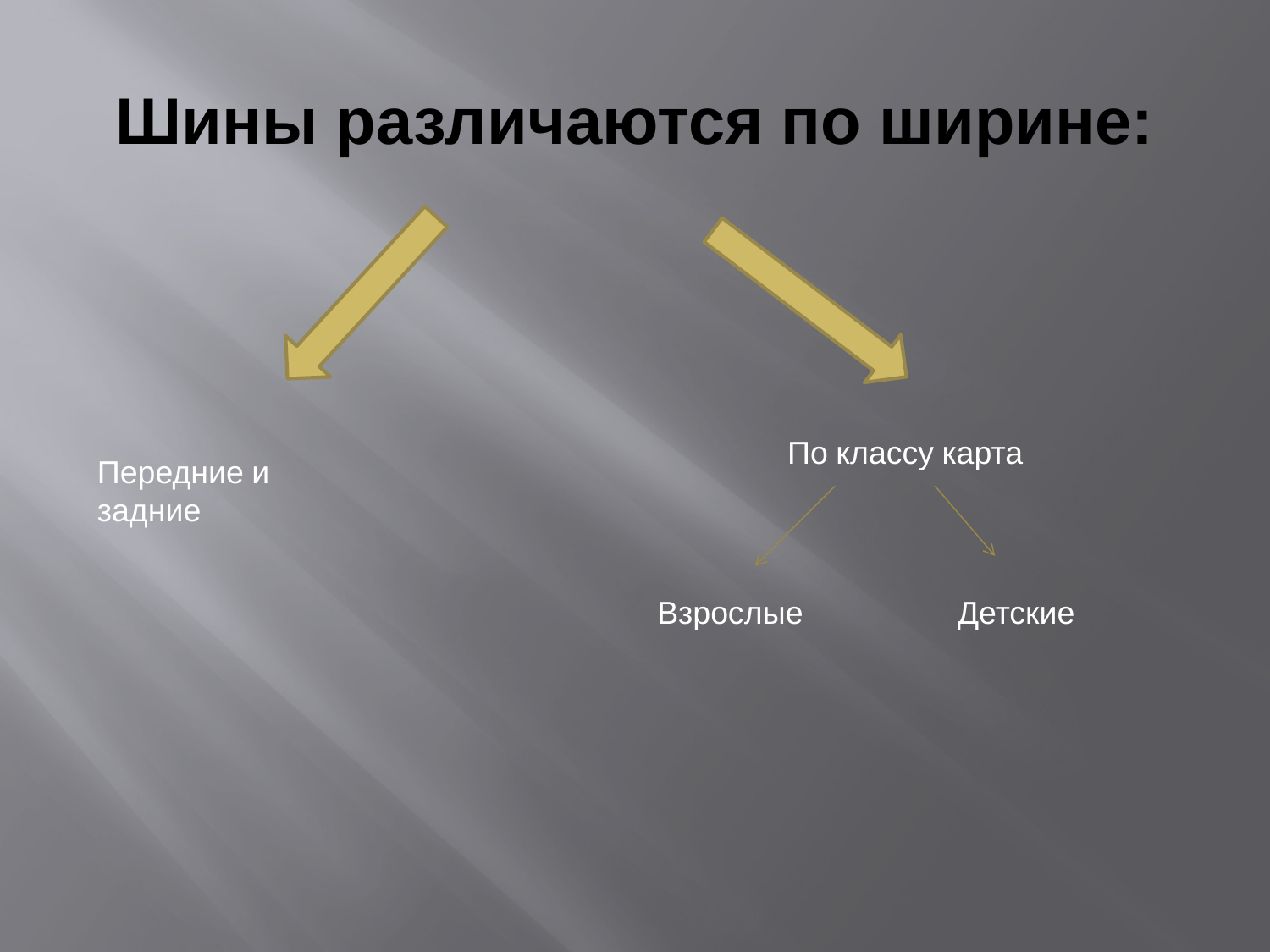

# Шины различаются по ширине:

По классу карта
Передние и задние
Взрослые
Детские